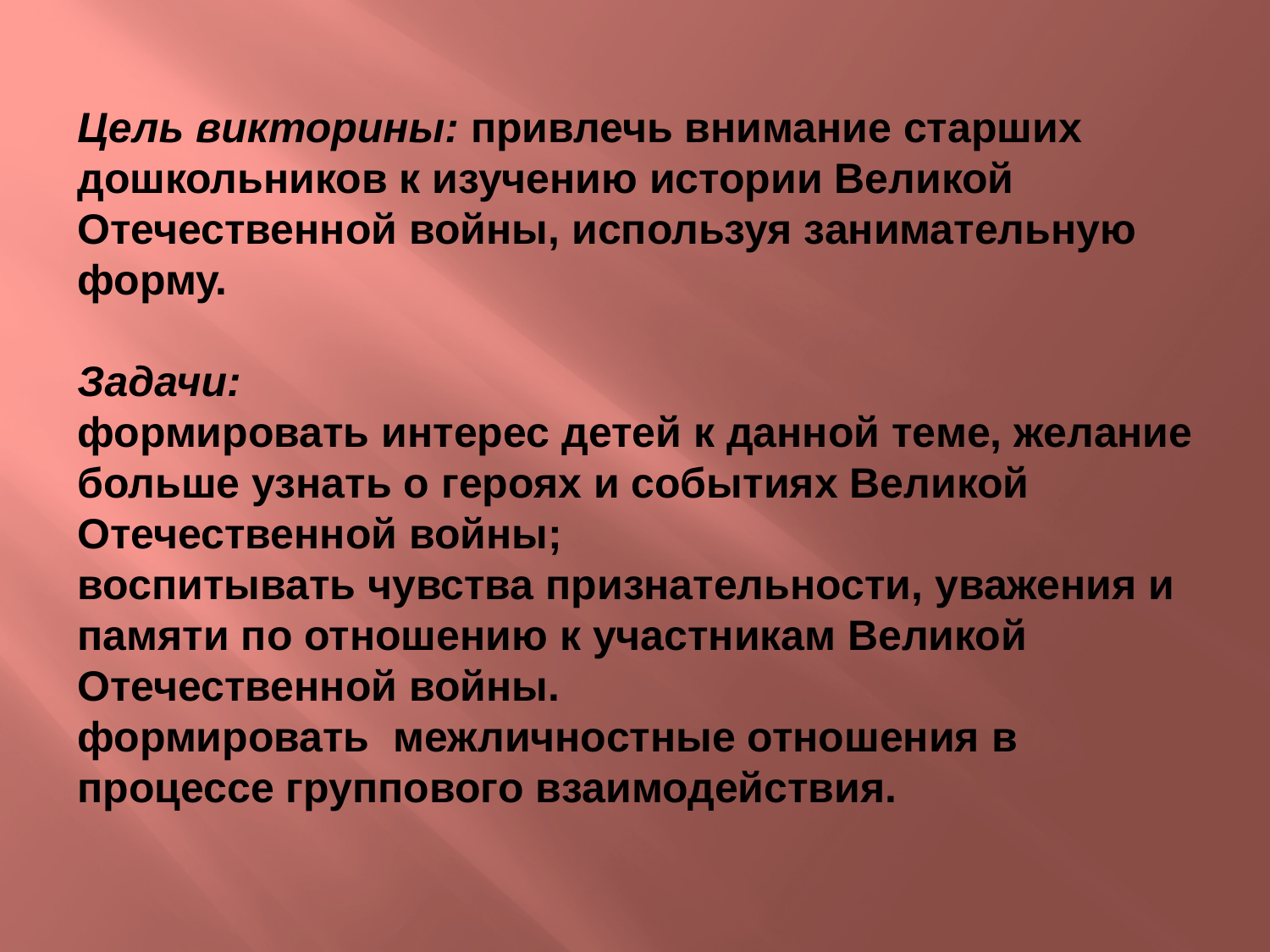

# Цель викторины: привлечь внимание старших дошкольников к изучению истории Великой Отечественной войны, используя занимательную  форму. Задачи: формировать интерес детей к данной теме, желание больше узнать о героях и событиях Великой Отечественной войны; воспитывать чувства признательности, уважения и памяти по отношению к участникам Великой Отечественной войны. формировать  межличностные отношения в процессе группового взаимодействия.